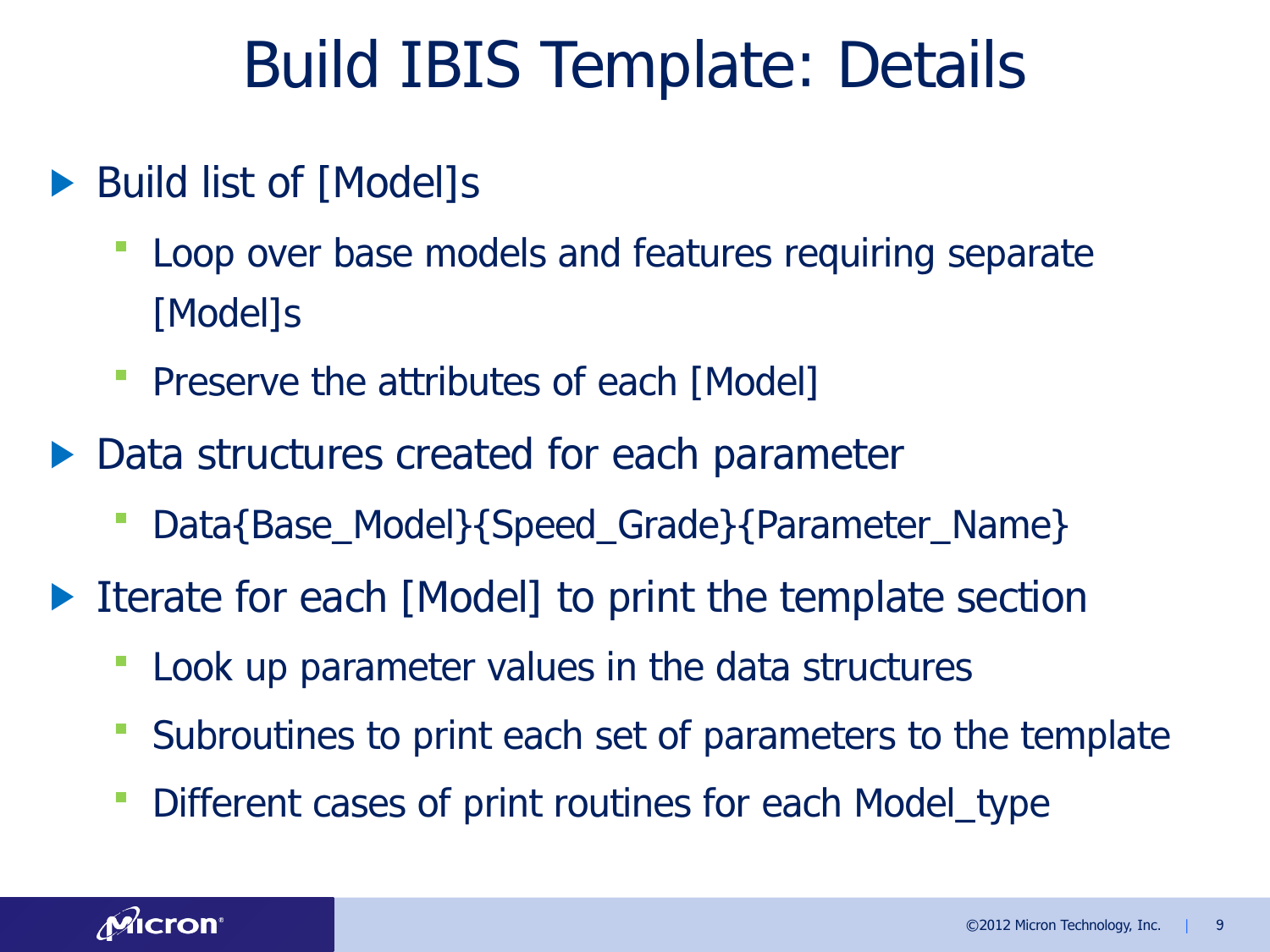

# Build IBIS Template: Details
Build list of [Model]s
Loop over base models and features requiring separate [Model]s
Preserve the attributes of each [Model]
Data structures created for each parameter
Data{Base_Model}{Speed_Grade}{Parameter_Name}
Iterate for each [Model] to print the template section
Look up parameter values in the data structures
Subroutines to print each set of parameters to the template
Different cases of print routines for each Model_type